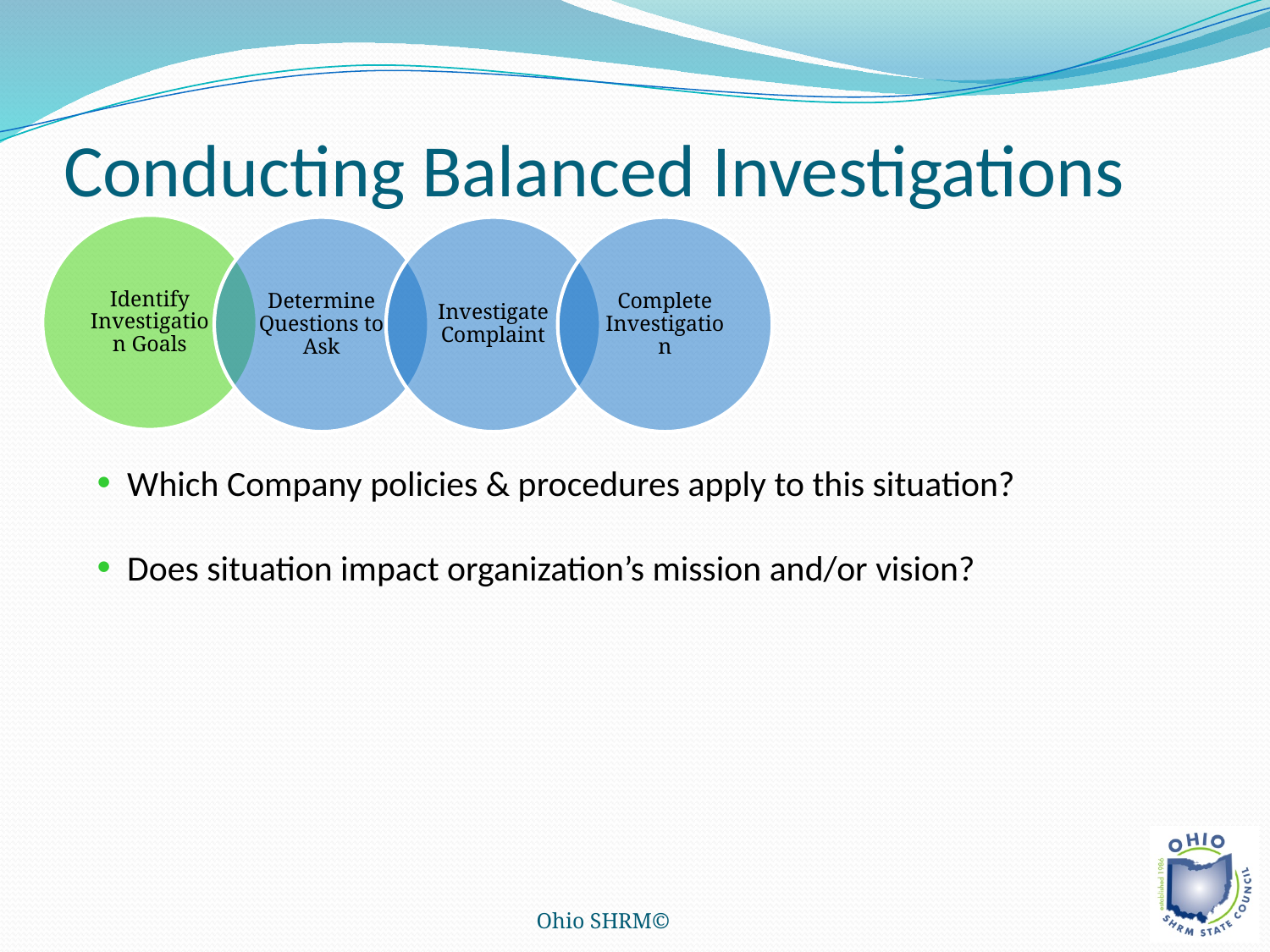

# Conducting Balanced Investigations
Identify Investigation Goals
Determine Questions to Ask
Investigate Complaint
Complete Investigation
Which Company policies & procedures apply to this situation?

Does situation impact organization’s mission and/or vision?
Ohio SHRM©